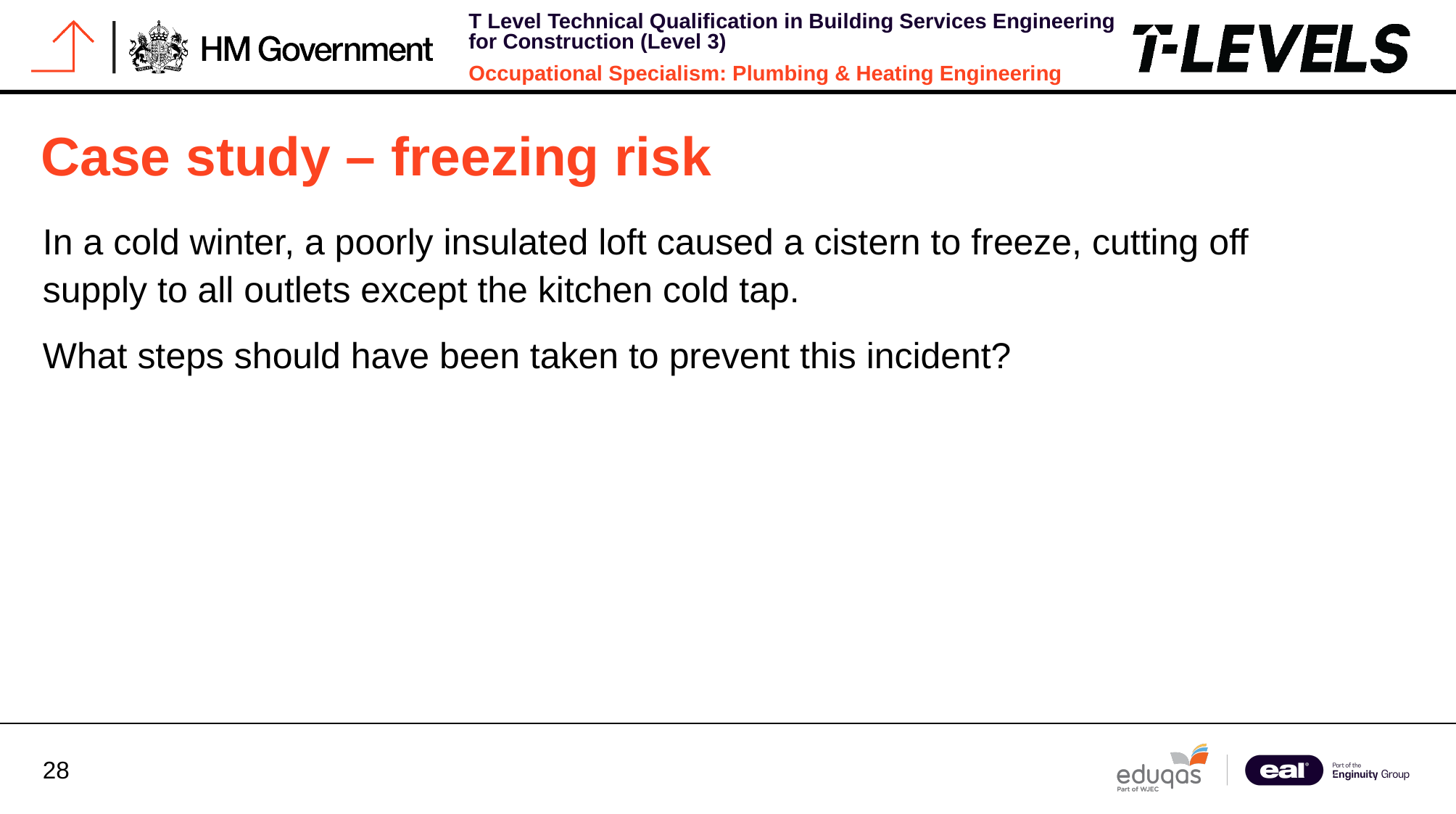

# Case study – freezing risk
In a cold winter, a poorly insulated loft caused a cistern to freeze, cutting off supply to all outlets except the kitchen cold tap.
What steps should have been taken to prevent this incident?